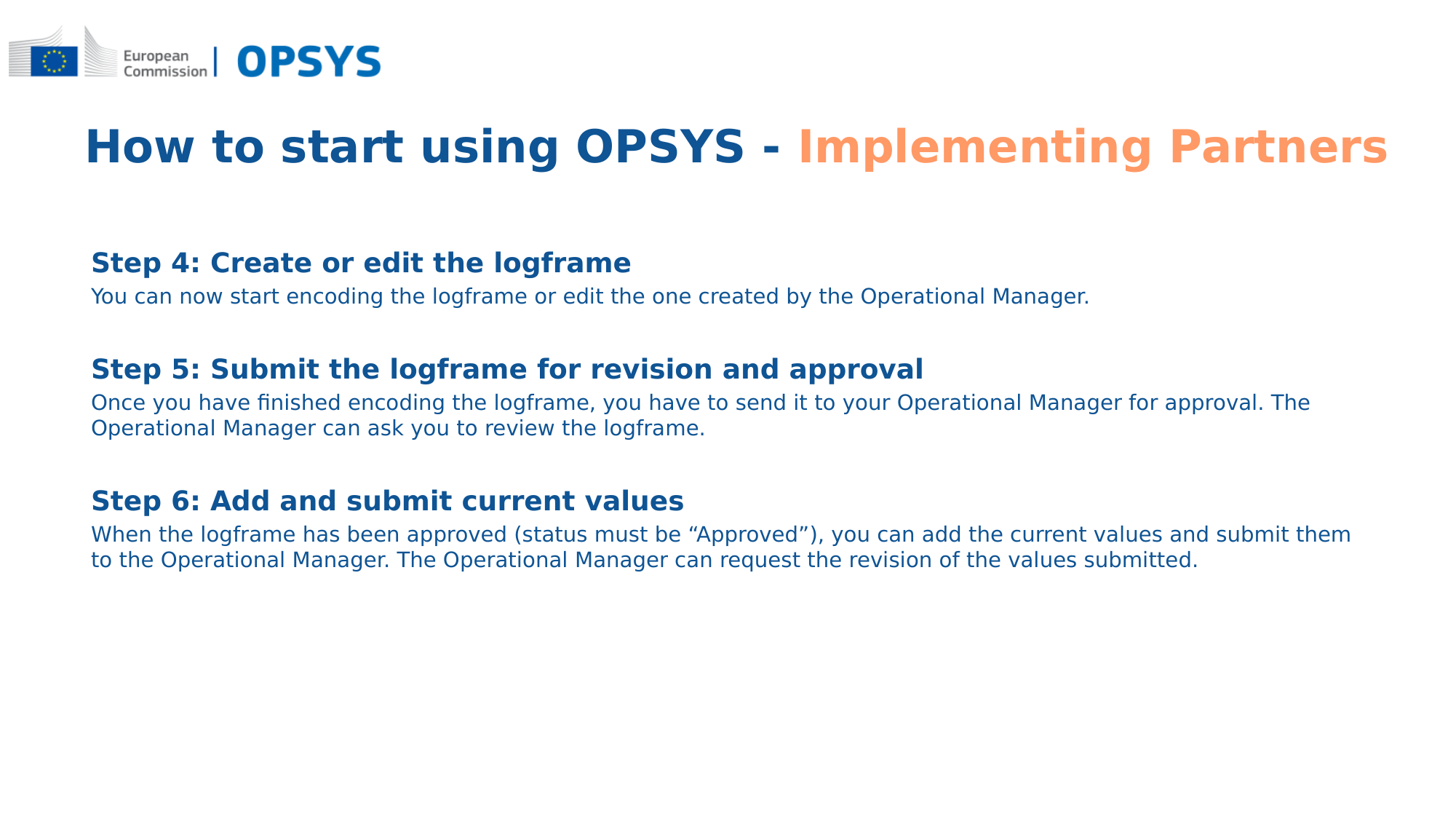

# How to start using OPSYS - Implementing Partners

Step 4: Create or edit the logframe
You can now start encoding the logframe or edit the one created by the Operational Manager.

Step 5: Submit the logframe for revision and approval
Once you have finished encoding the logframe, you have to send it to your Operational Manager for approval. The Operational Manager can ask you to review the logframe.

Step 6: Add and submit current values
When the logframe has been approved (status must be “Approved”), you can add the current values and submit them to the Operational Manager. The Operational Manager can request the revision of the values submitted.